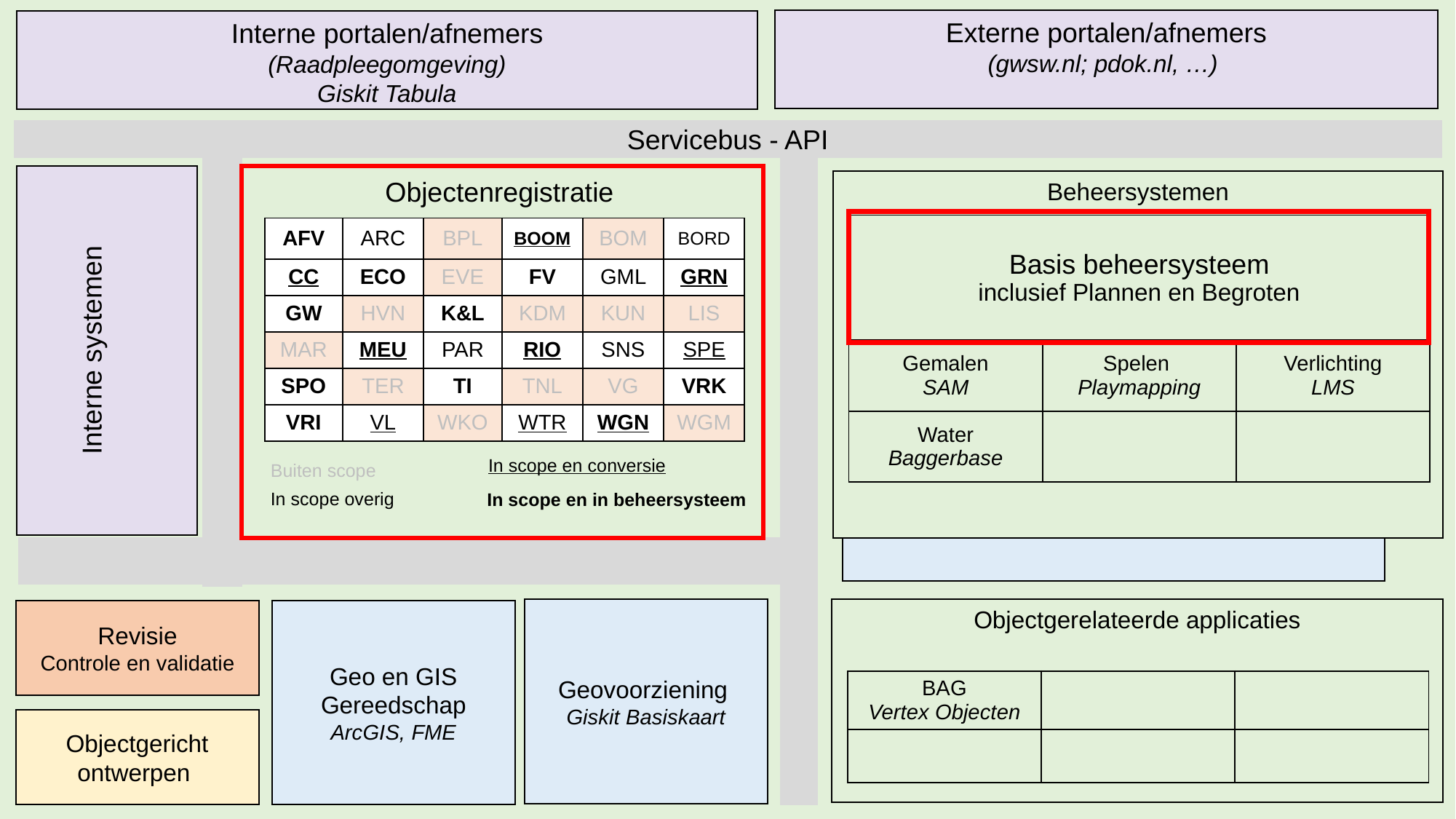

Externe portalen/afnemers
(gwsw.nl; pdok.nl, …)
Interne portalen/afnemers
(Raadpleegomgeving)
Giskit Tabula
Servicebus - API
Interne systemen

Objectenregistratie
Beheersystemen

| Basis beheersysteem inclusief Plannen en Begroten |  |  |
| --- | --- | --- |
| Gemalen SAM | Spelen Playmapping | Verlichting LMS |
| Water Baggerbase |  |  |
| AFV | ARC | BPL | BOOM | BOM | BORD |
| --- | --- | --- | --- | --- | --- |
| CC | ECO | EVE | FV | GML | GRN |
| GW | HVN | K&L | KDM | KUN | LIS |
| MAR | MEU | PAR | RIO | SNS | SPE |
| SPO | TER | TI | TNL | VG | VRK |
| VRI | VL | WKO | WTR | WGN | WGM |
Objectenregistratie

In scope en conversie
Buiten scope

In scope overig
In scope en in beheersysteem

Geovoorziening
Giskit Basiskaart
Objectgerelateerde applicaties

Geo en GIS Gereedschap
ArcGIS, FME
Revisie
Controle en validatie
| BAG Vertex Objecten |  |  |
| --- | --- | --- |
|  |  |  |
Objectgericht ontwerpen